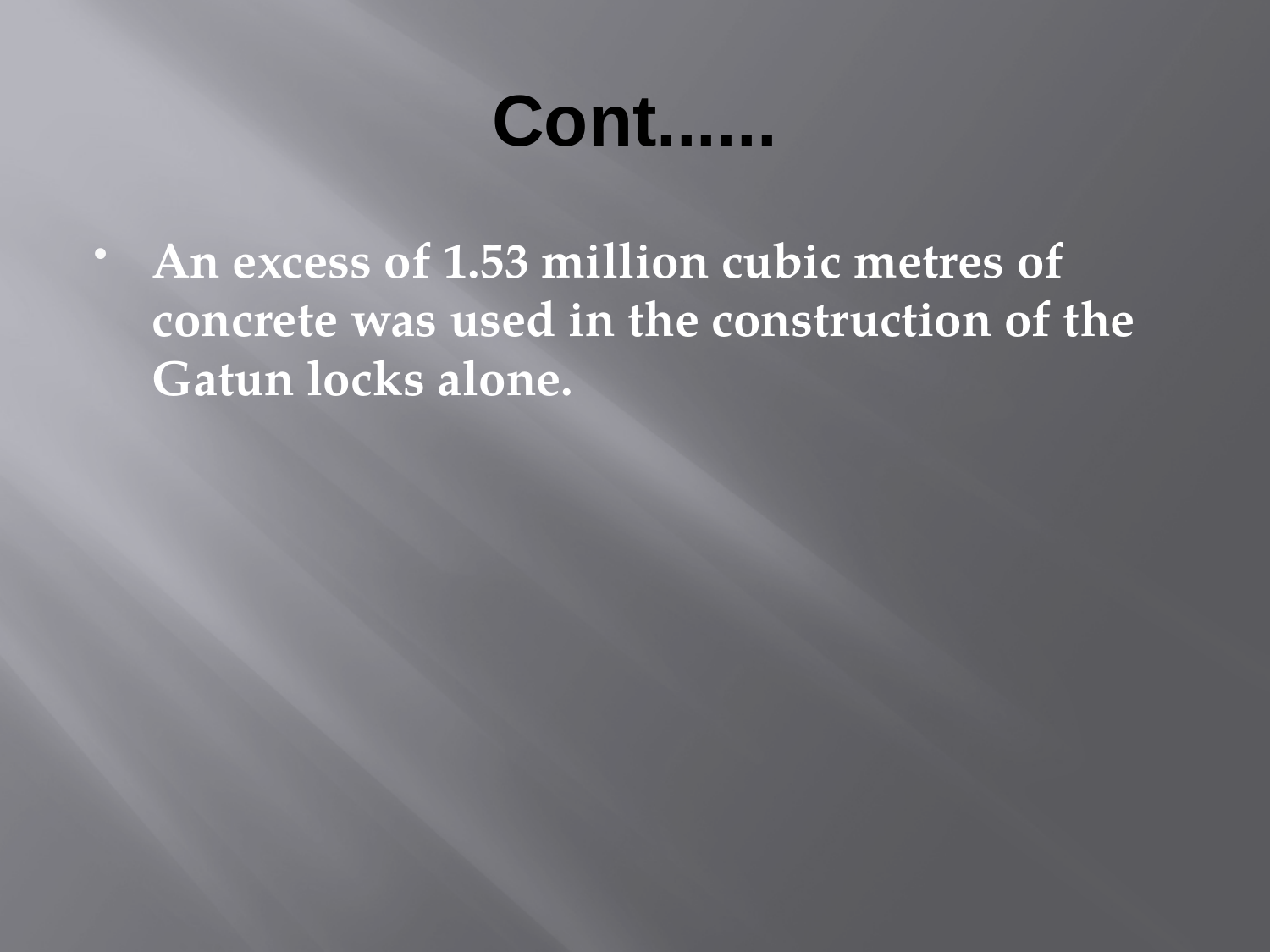

# Cont......
An excess of 1.53 million cubic metres of concrete was used in the construction of the Gatun locks alone.